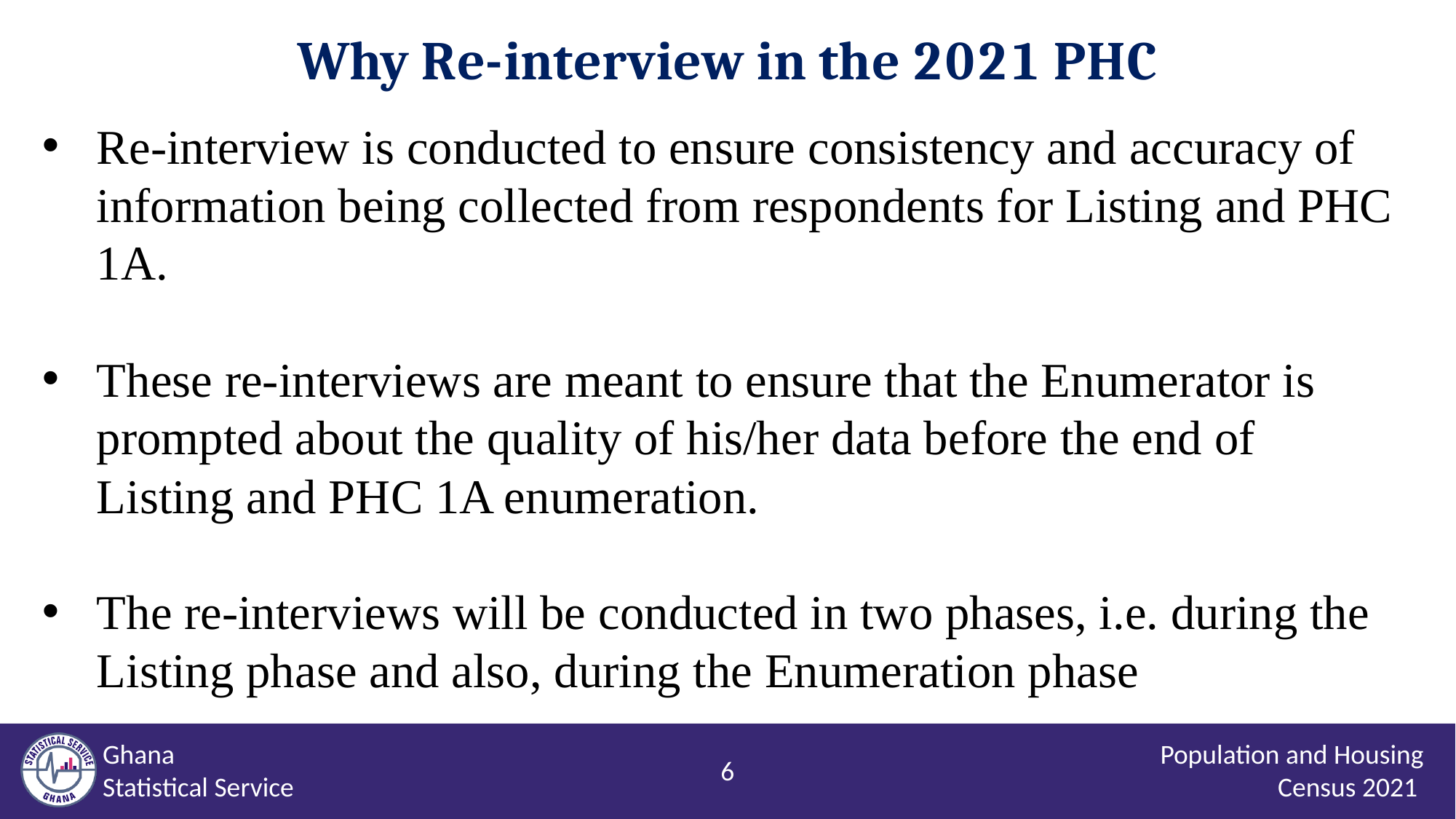

# Why Re-interview in the 2021 PHC
Re-interview is conducted to ensure consistency and accuracy of information being collected from respondents for Listing and PHC 1A.

These re-interviews are meant to ensure that the Enumerator is prompted about the quality of his/her data before the end of Listing and PHC 1A enumeration.

The re-interviews will be conducted in two phases, i.e. during the Listing phase and also, during the Enumeration phase

6